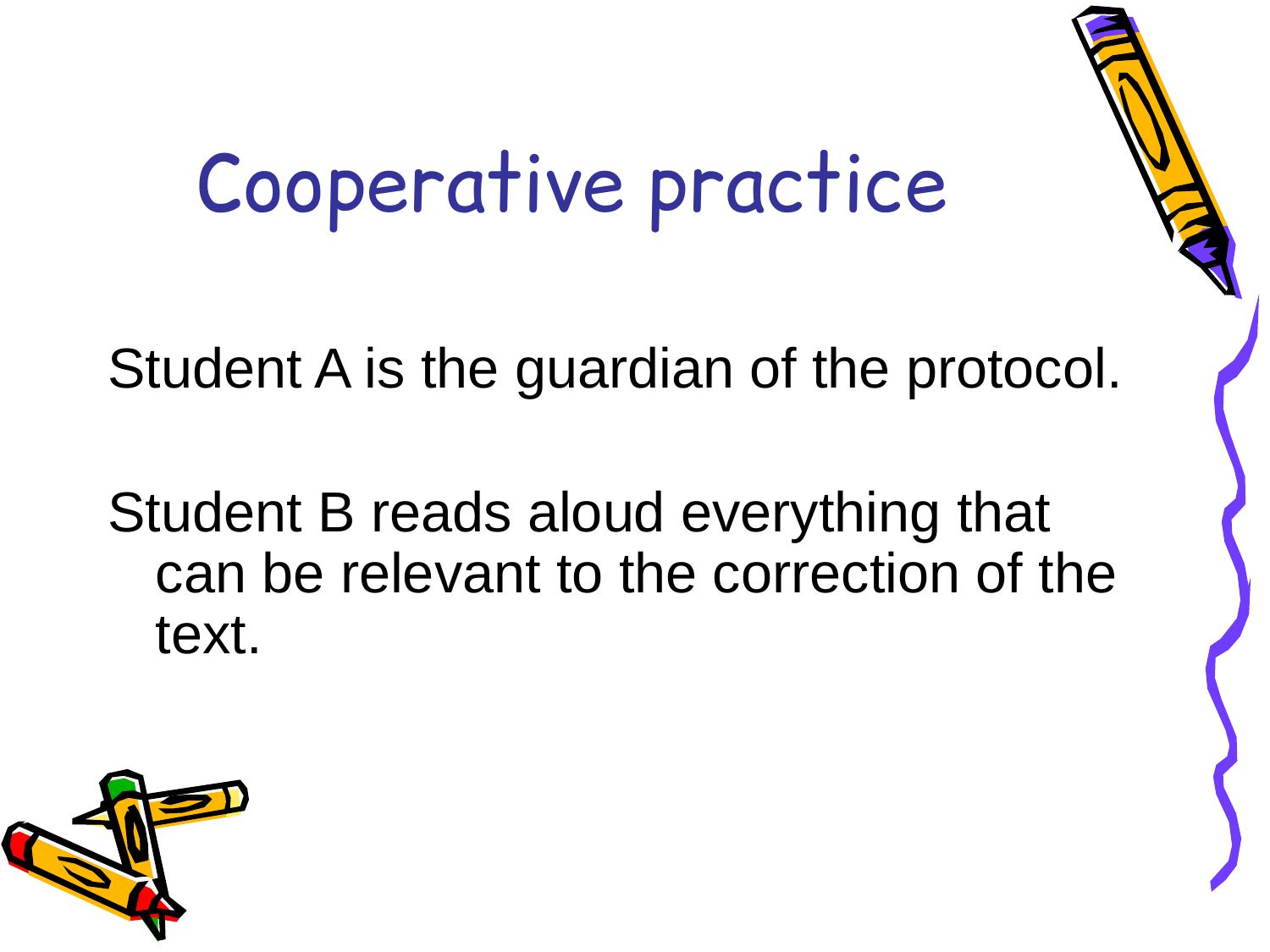

# Cooperative practice

Student A is the guardian of the protocol.

Student B reads aloud everything that can be relevant to the correction of the text.